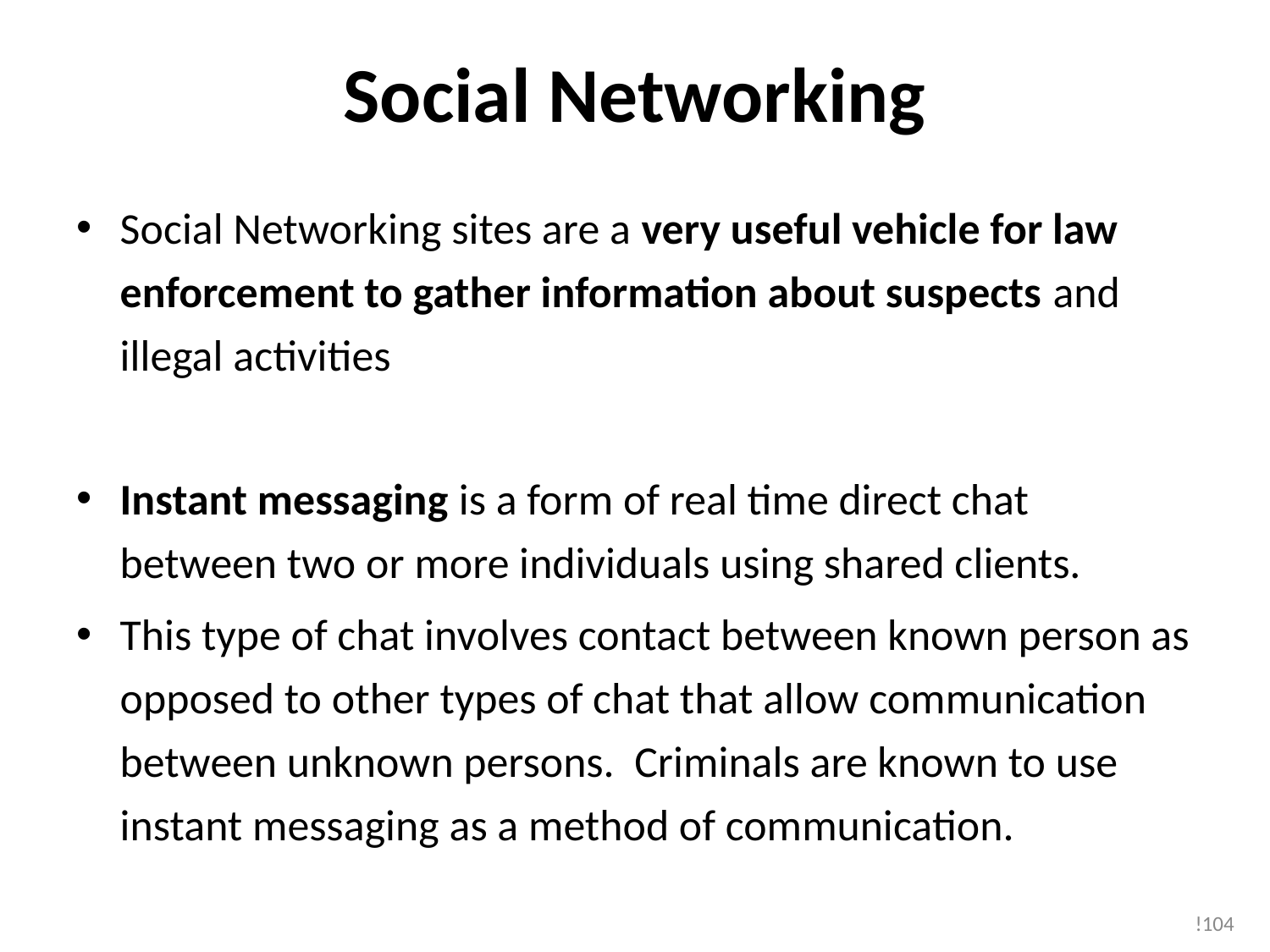

# Social Networking
Social Networking sites are a very useful vehicle for law enforcement to gather information about suspects and illegal activities

Instant messaging is a form of real time direct chat between two or more individuals using shared clients.
This type of chat involves contact between known person as opposed to other types of chat that allow communication between unknown persons.  Criminals are known to use instant messaging as a method of communication.

!104